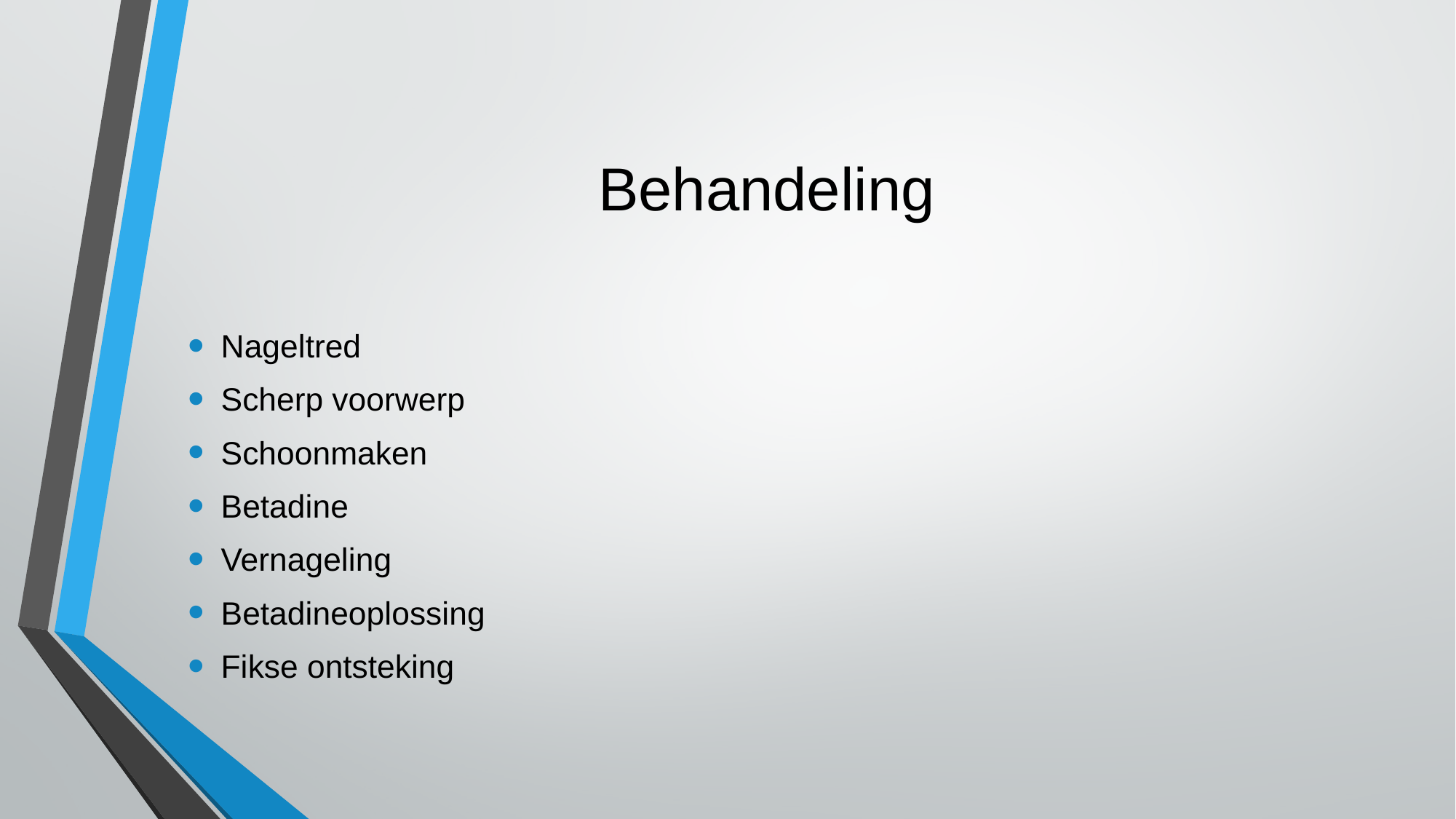

# Behandeling
Nageltred
Scherp voorwerp
Schoonmaken
Betadine
Vernageling
Betadineoplossing
Fikse ontsteking